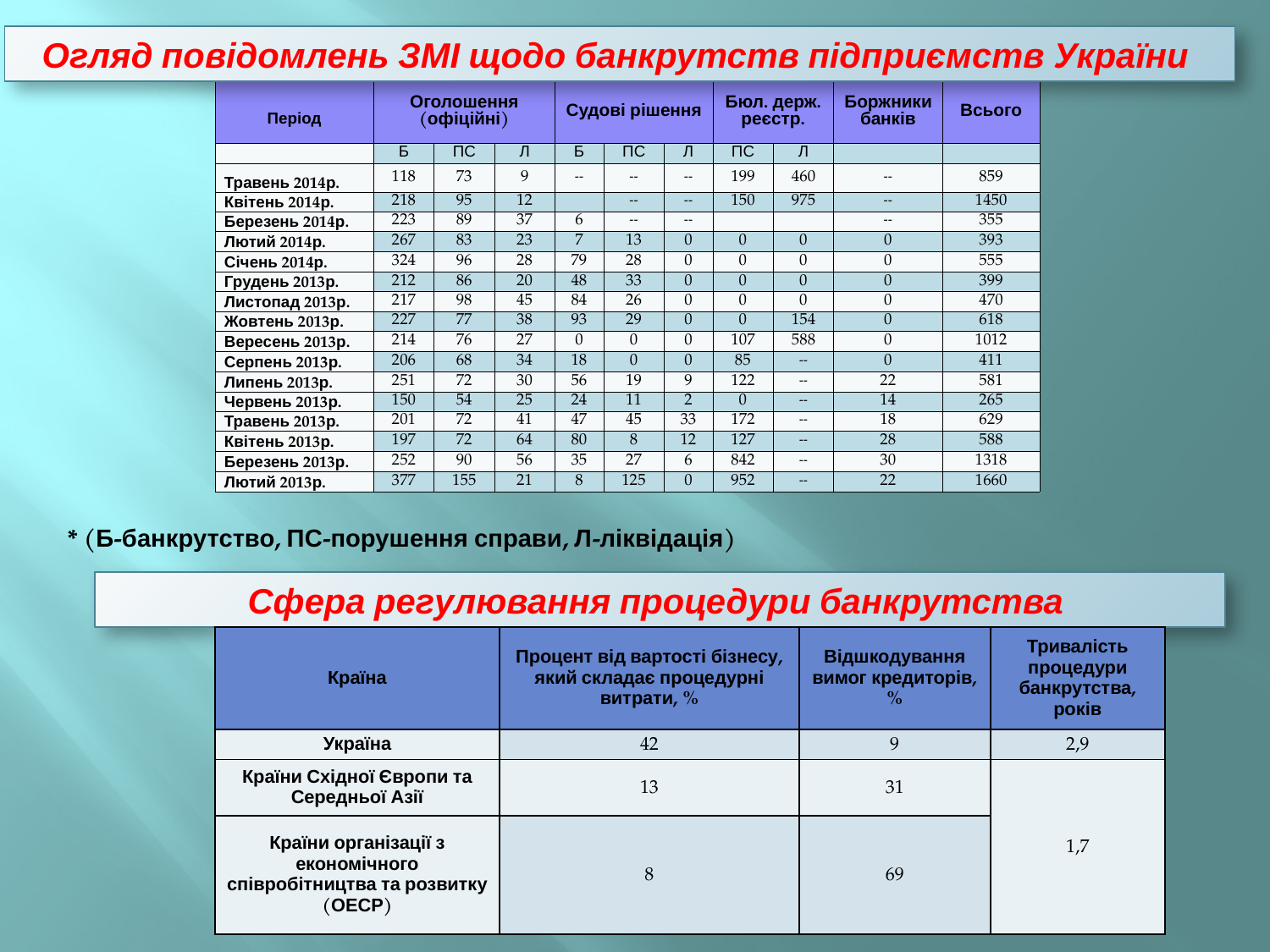

Огляд повідомлень ЗМІ щодо банкрутств підприємств України
| Період | Оголошення (офіційні) |  |  | Судові рішення |  |  | Бюл. держ. реєстр. |  | Боржники банків | Всього |
| --- | --- | --- | --- | --- | --- | --- | --- | --- | --- | --- |
|  | Б | ПС | Л | Б | ПС | Л | ПС | Л |  |  |
| Травень 2014р. | 118 | 73 | 9 | -- | -- | -- | 199 | 460 | -- | 859 |
| Квітень 2014р. | 218 | 95 | 12 |  | -- | -- | 150 | 975 | -- | 1450 |
| Березень 2014р. | 223 | 89 | 37 | 6 | -- | -- |  |  | -- | 355 |
| Лютий 2014р. | 267 | 83 | 23 | 7 | 13 | 0 | 0 | 0 | 0 | 393 |
| Січень 2014р. | 324 | 96 | 28 | 79 | 28 | 0 | 0 | 0 | 0 | 555 |
| Грудень 2013р. | 212 | 86 | 20 | 48 | 33 | 0 | 0 | 0 | 0 | 399 |
| Листопад 2013р. | 217 | 98 | 45 | 84 | 26 | 0 | 0 | 0 | 0 | 470 |
| Жовтень 2013р. | 227 | 77 | 38 | 93 | 29 | 0 | 0 | 154 | 0 | 618 |
| Вересень 2013р. | 214 | 76 | 27 | 0 | 0 | 0 | 107 | 588 | 0 | 1012 |
| Серпень 2013р. | 206 | 68 | 34 | 18 | 0 | 0 | 85 | -- | 0 | 411 |
| Липень 2013р. | 251 | 72 | 30 | 56 | 19 | 9 | 122 | -- | 22 | 581 |
| Червень 2013р. | 150 | 54 | 25 | 24 | 11 | 2 | 0 | -- | 14 | 265 |
| Травень 2013р. | 201 | 72 | 41 | 47 | 45 | 33 | 172 | -- | 18 | 629 |
| Квітень 2013р. | 197 | 72 | 64 | 80 | 8 | 12 | 127 | -- | 28 | 588 |
| Березень 2013р. | 252 | 90 | 56 | 35 | 27 | 6 | 842 | -- | 30 | 1318 |
| Лютий 2013р. | 377 | 155 | 21 | 8 | 125 | 0 | 952 | -- | 22 | 1660 |
* (Б-банкрутство, ПС-порушення справи, Л-ліквідація)
Сфера регулювання процедури банкрутства
| Країна | Процент від вартості бізнесу, який складає процедурні витрати, % | Відшкодування вимог кредиторів,% | Тривалість процедури банкрутства, років |
| --- | --- | --- | --- |
| Україна | 42 | 9 | 2,9 |
| Країни Східної Європи та Середньої Азії | 13 | 31 | 1,7 |
| Країни організації з економічного співробітництва та розвитку (ОЕСР) | 8 | 69 |  |